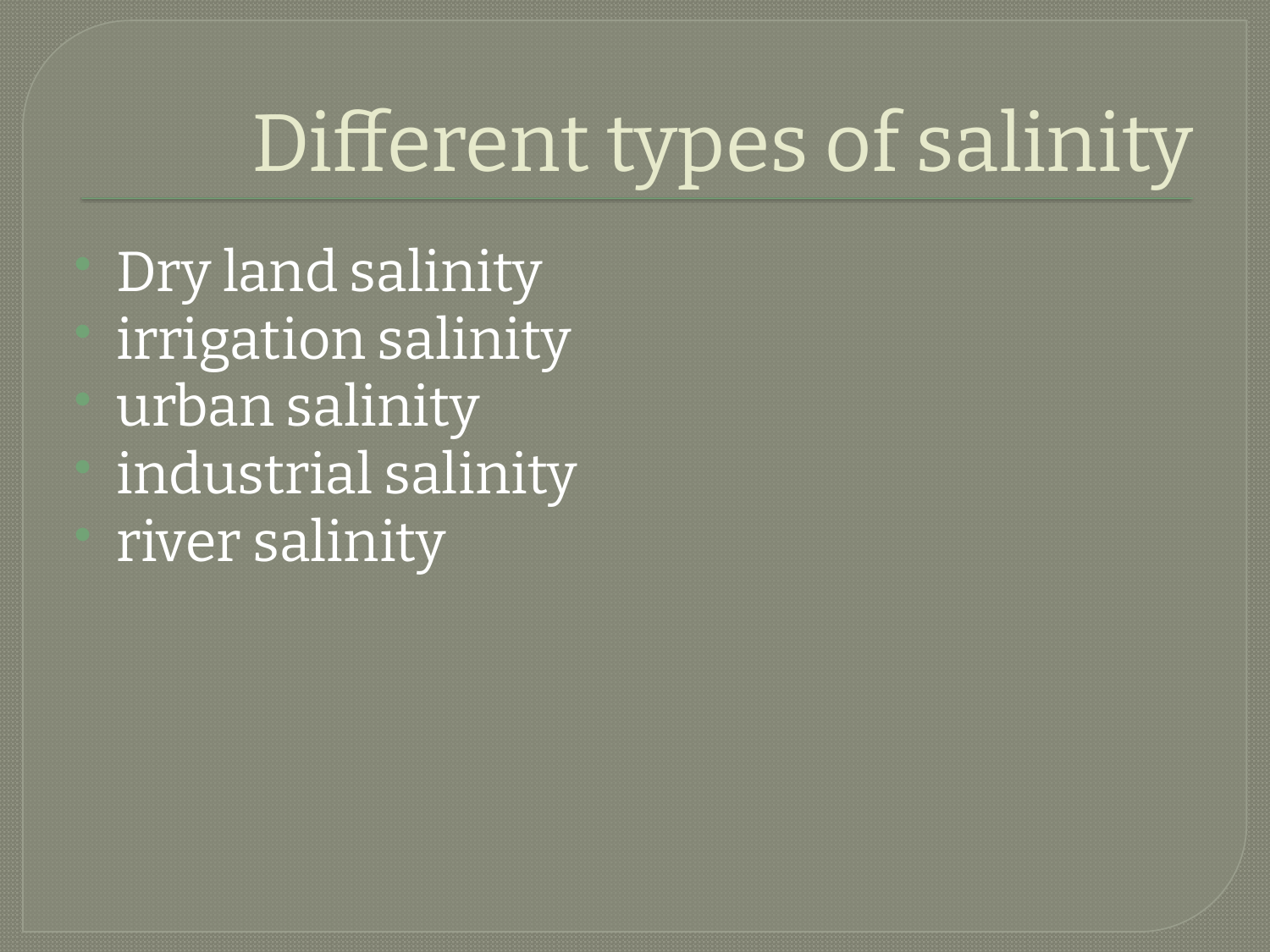

# Different types of salinity
Dry land salinity
irrigation salinity
urban salinity
industrial salinity
river salinity